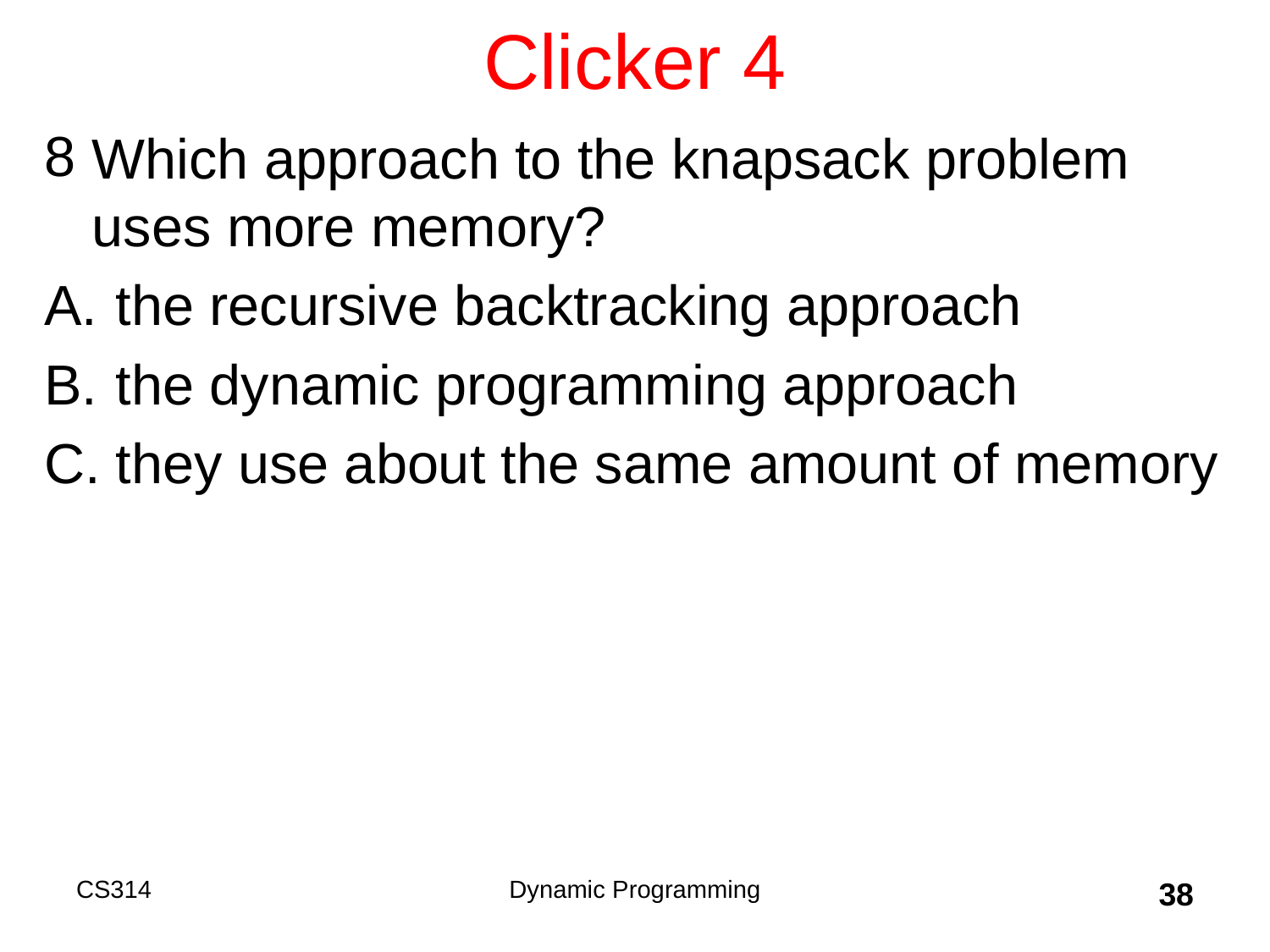

# Clicker 4
Which approach to the knapsack problem uses more memory?
the recursive backtracking approach
the dynamic programming approach
they use about the same amount of memory
CS314
Dynamic Programming
38